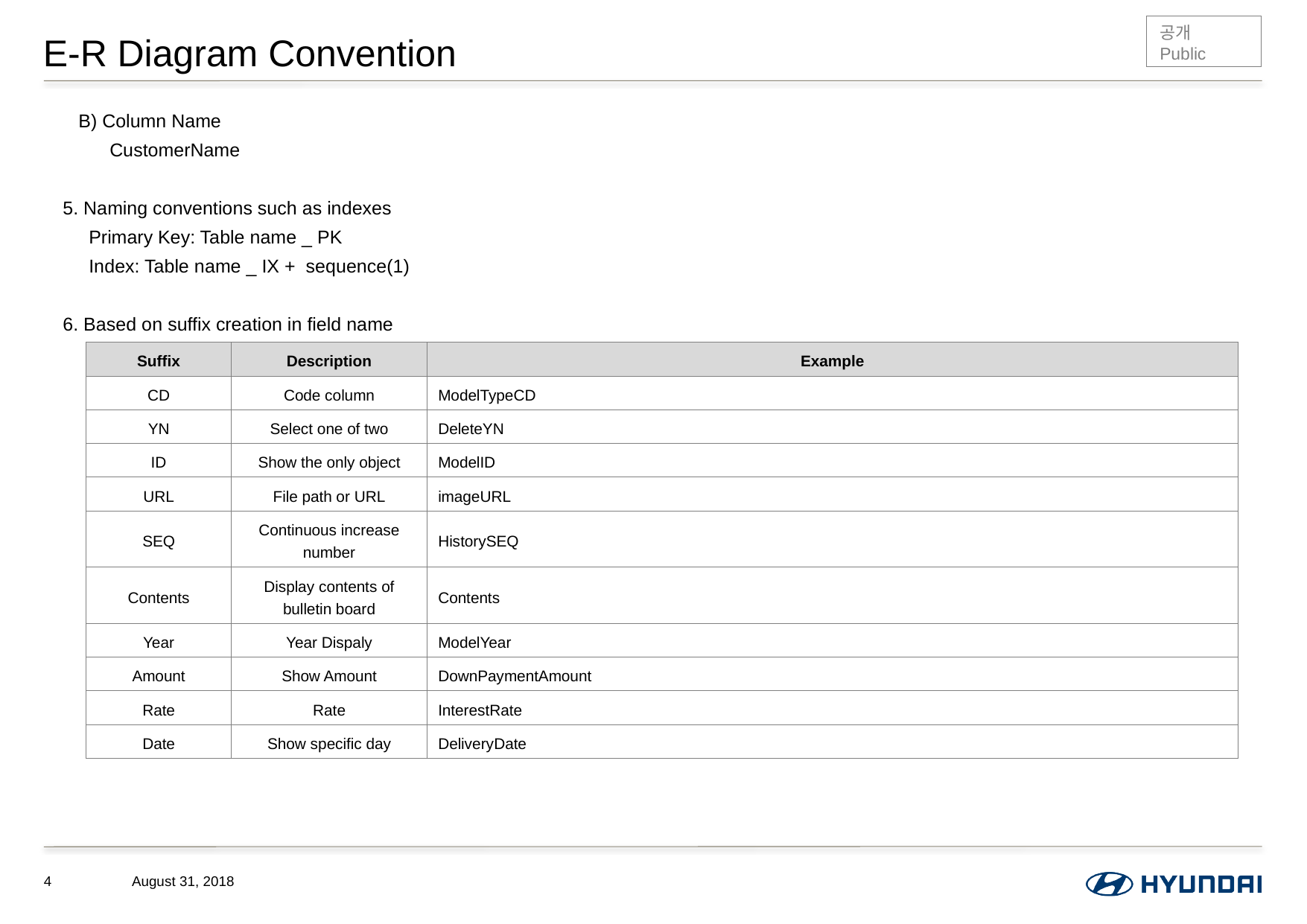

# E-R Diagram Convention
     B) Column Name
           CustomerName

  5. Naming conventions such as indexes
       Primary Key: Table name _ PK
       Index: Table name _ IX +  sequence(1)

  6. Based on suffix creation in field name

| Suffix | Description | Example |
| --- | --- | --- |
| CD | Code column | ModelTypeCD |
| YN | Select one of two | DeleteYN |
| ID | Show the only object | ModelID |
| URL | File path or URL | imageURL |
| SEQ | Continuous increase number | HistorySEQ |
| Contents | Display contents of bulletin board | Contents |
| Year | Year Dispaly | ModelYear |
| Amount | Show Amount | DownPaymentAmount |
| Rate | Rate | InterestRate |
| Date | Show specific day | DeliveryDate |
4
August 31, 2018